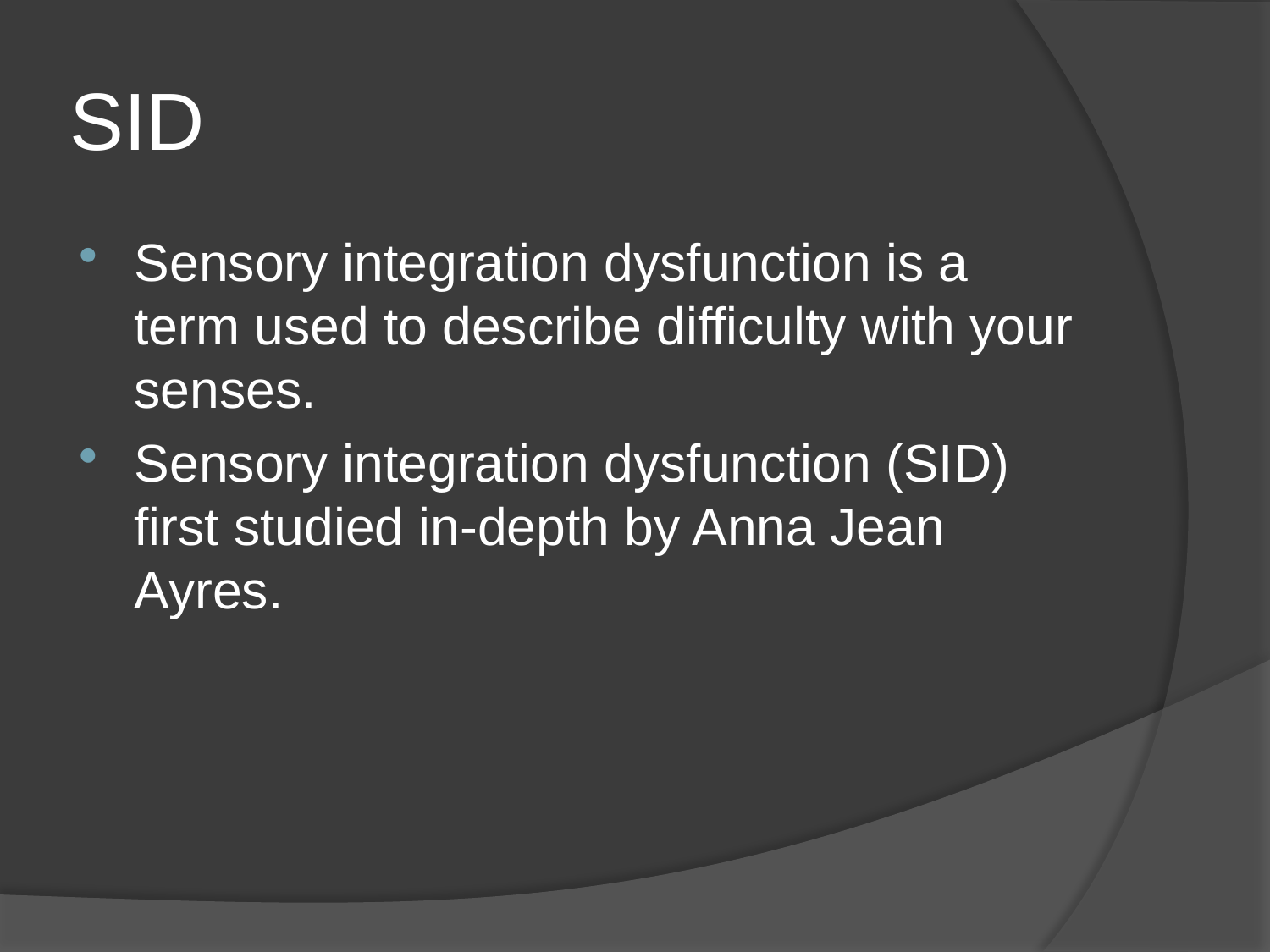

# SID
Sensory integration dysfunction is a term used to describe difficulty with your senses.
Sensory integration dysfunction (SID) first studied in-depth by Anna Jean Ayres.